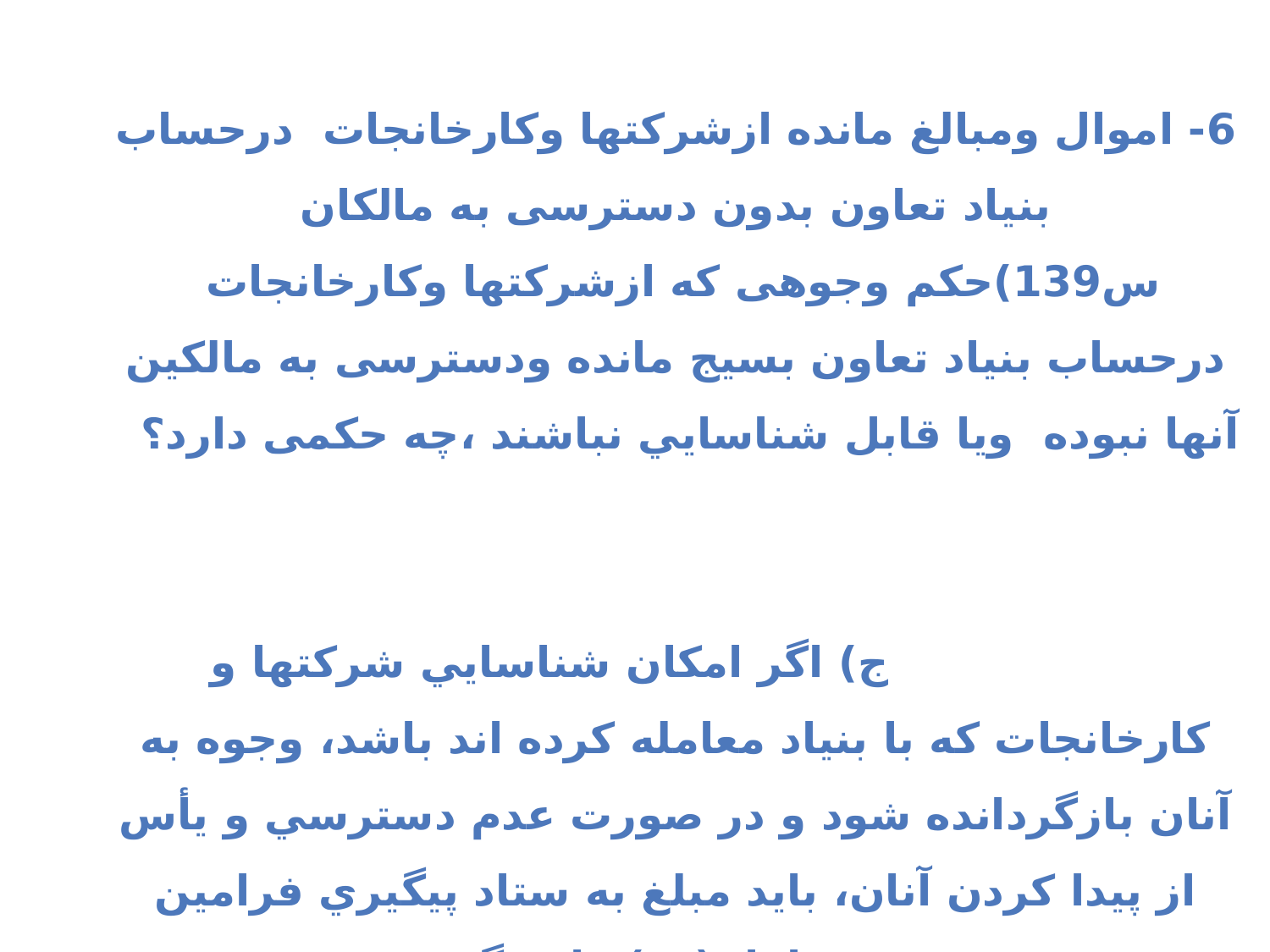

6- اموال ومبالغ مانده ازشرکتها وکارخانجات  درحساب بنياد تعاون بدون دسترسی به مالکان
س139)حکم وجوهی که ازشرکتها وکارخانجات  درحساب بنياد تعاون بسيج مانده ودسترسی به مالكين آنها نبوده  ویا قابل شناسايي نباشند ،چه حکمی دارد؟                                                                                                                                                                              ج) اگر امكان شناسايي شركتها و كارخانجات كه با بنياد معامله كرده اند باشد، وجوه به آنان بازگردانده شود و در صورت عدم دسترسي و يأس از پيدا كردن آنان، بايد مبلغ به ستاد پيگيري فرامين حضرت امام(ره) واريزگردد.